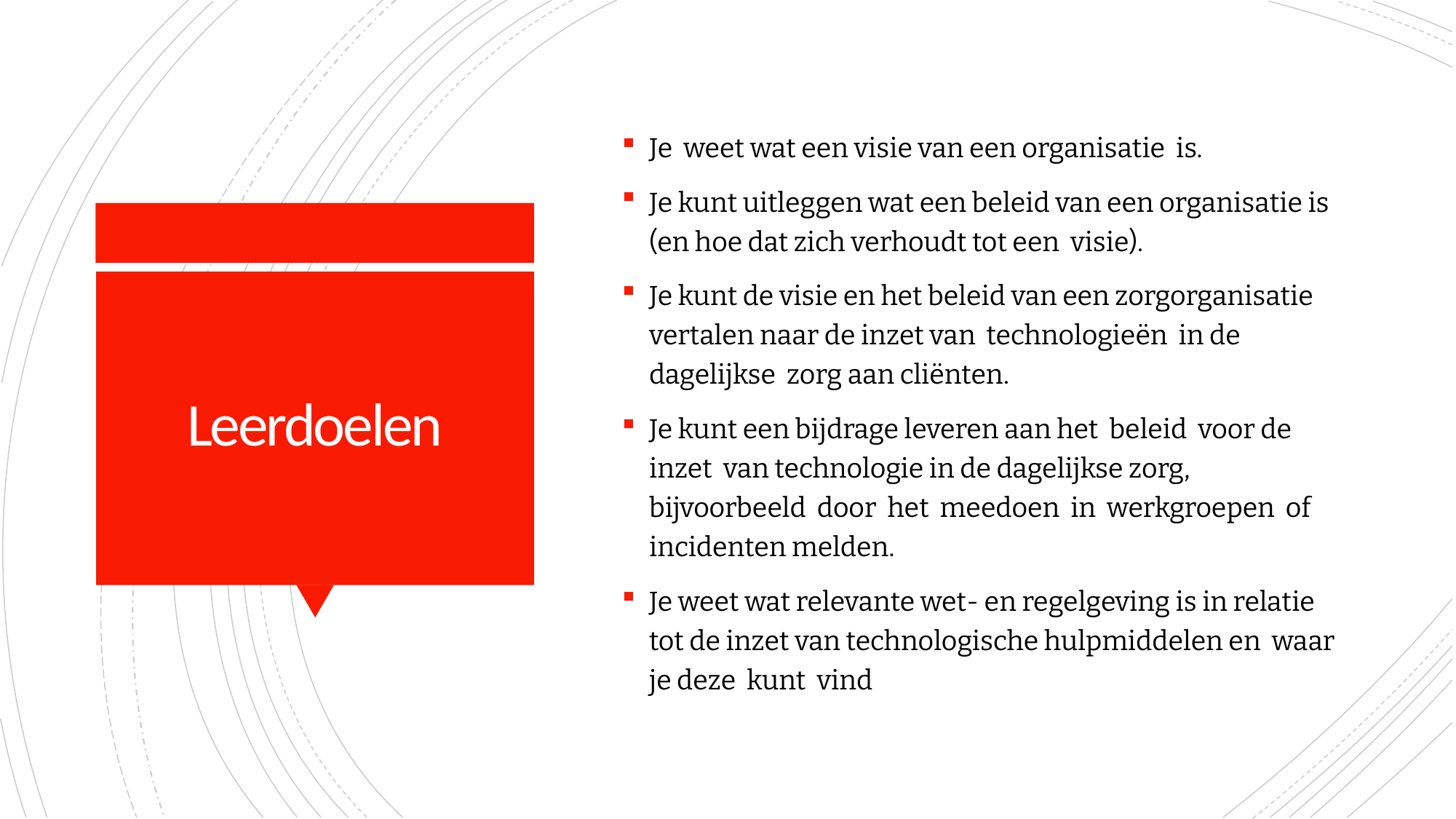

Je  weet wat een visie van een organisatie  is.
Je kunt uitleggen wat een beleid van een organisatie is (en hoe dat zich verhoudt tot een  visie).
Je kunt de visie en het beleid van een zorgorganisatie vertalen naar de inzet van  technologieën  in de dagelijkse  zorg aan cliënten.
Je kunt een bijdrage leveren aan het  beleid  voor de inzet  van technologie in de dagelijkse zorg, bijvoorbeeld  door  het  meedoen  in  werkgroepen  of incidenten melden.
Je weet wat relevante wet- en regelgeving is in relatie tot de inzet van technologische hulpmiddelen en  waar je deze  kunt  vind
# Leerdoelen